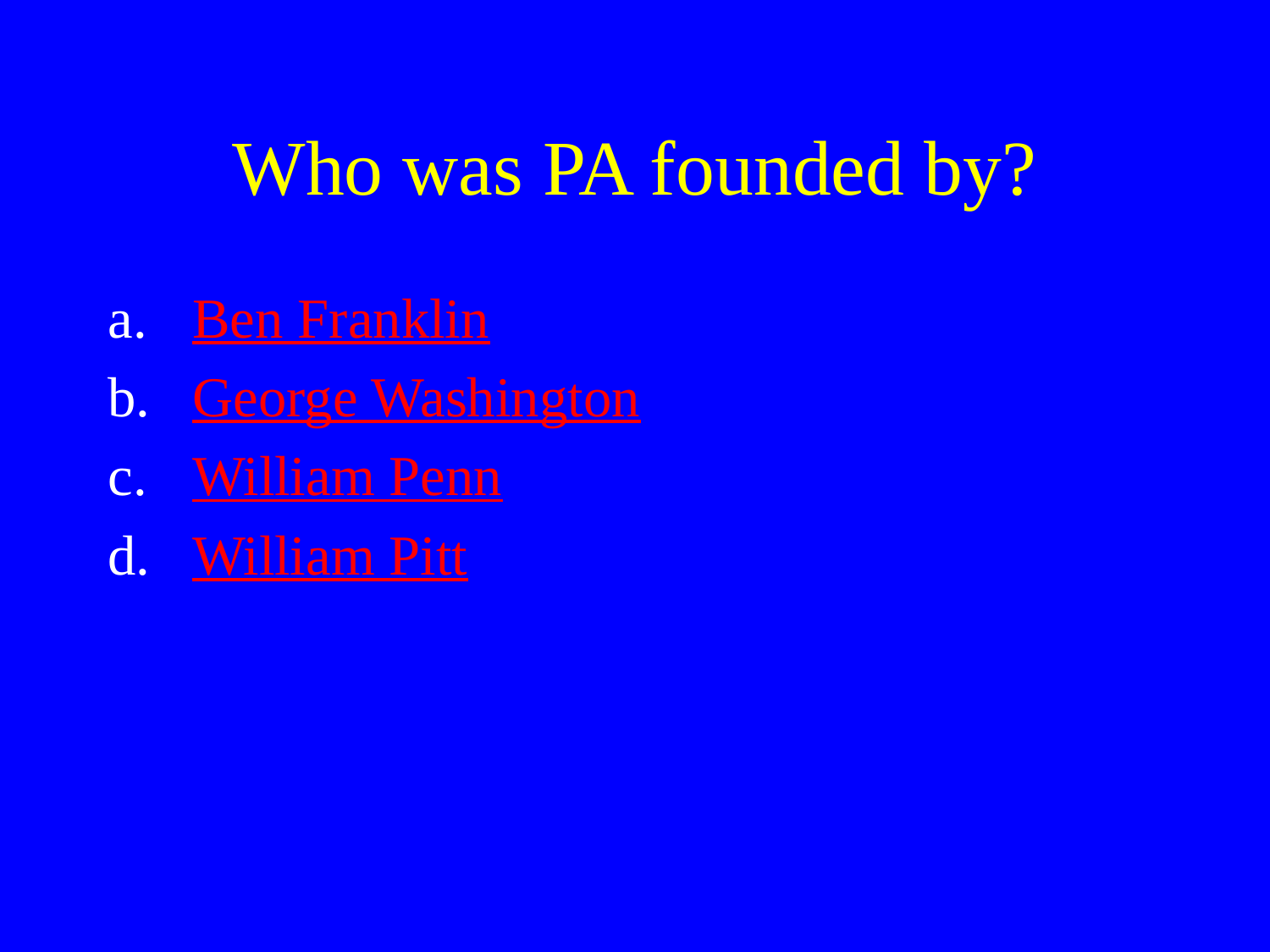

# Who was PA founded by?
Ben Franklin
George Washington
William Penn
William Pitt